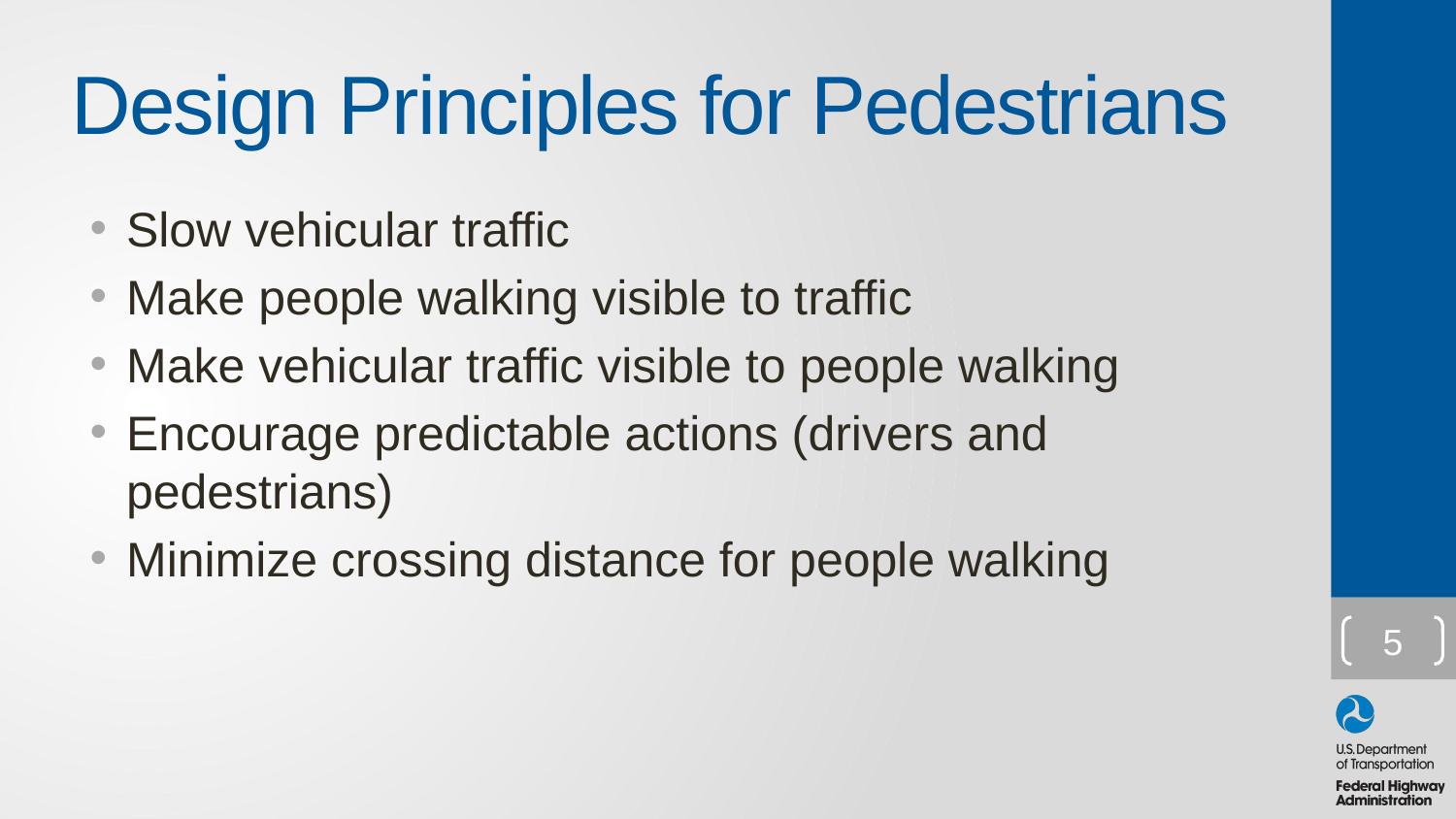

# Design Principles for Pedestrians
Slow vehicular traffic
Make people walking visible to traffic
Make vehicular traffic visible to people walking
Encourage predictable actions (drivers and pedestrians)
Minimize crossing distance for people walking

5